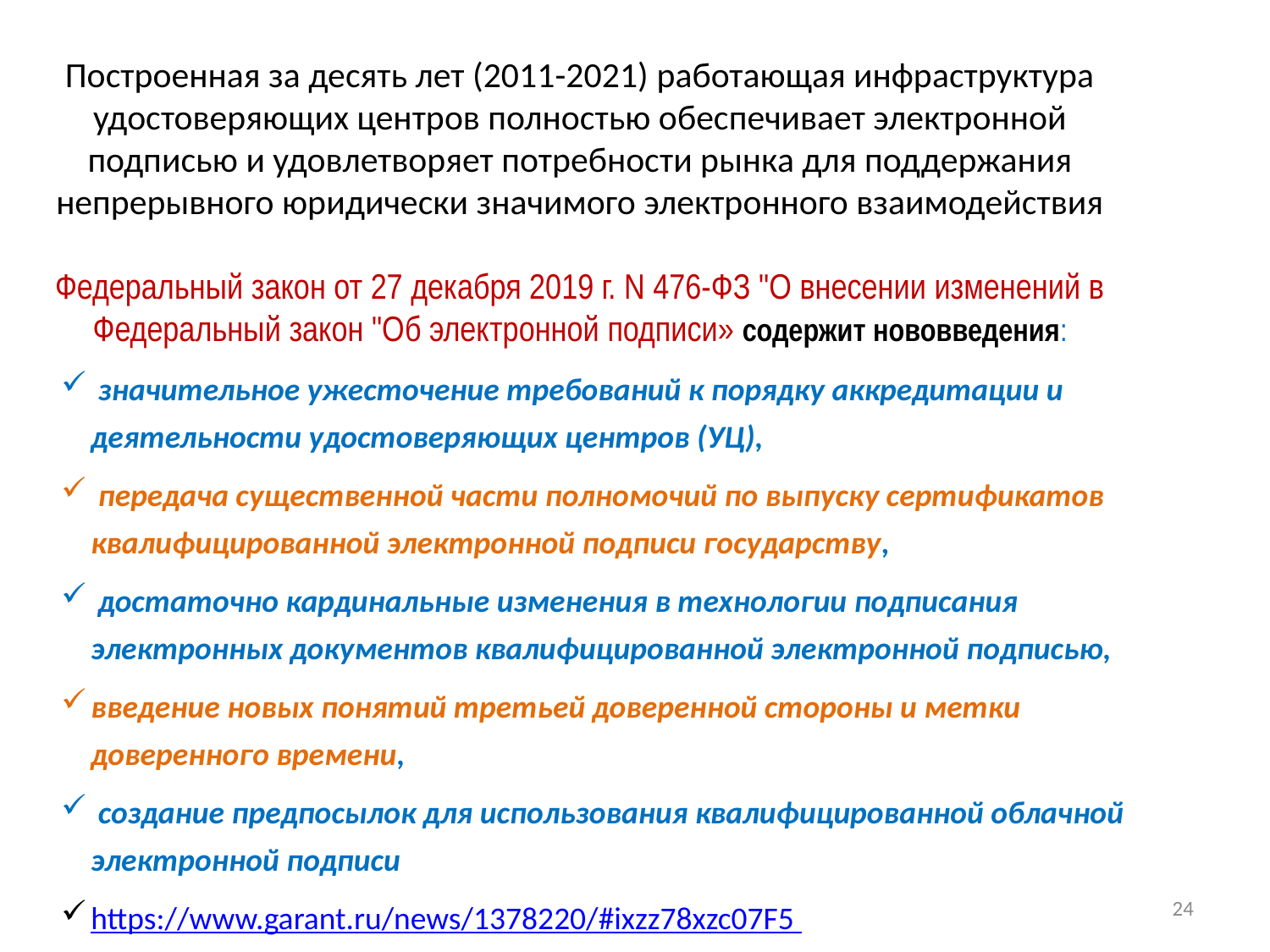

Построенная за десять лет (2011-2021) работающая инфраструктура удостоверяющих центров полностью обеспечивает электронной подписью и удовлетворяет потребности рынка для поддержания непрерывного юридически значимого электронного взаимодействия
Федеральный закон от 27 декабря 2019 г. N 476-ФЗ "О внесении изменений в Федеральный закон "Об электронной подписи» содержит нововведения:
 значительное ужесточение требований к порядку аккредитации и деятельности удостоверяющих центров (УЦ),
 передача существенной части полномочий по выпуску сертификатов квалифицированной электронной подписи государству,
 достаточно кардинальные изменения в технологии подписания электронных документов квалифицированной электронной подписью,
введение новых понятий третьей доверенной стороны и метки доверенного времени,
 создание предпосылок для использования квалифицированной облачной электронной подписи
https://www.garant.ru/news/1378220/#ixzz78xzc07F5

24